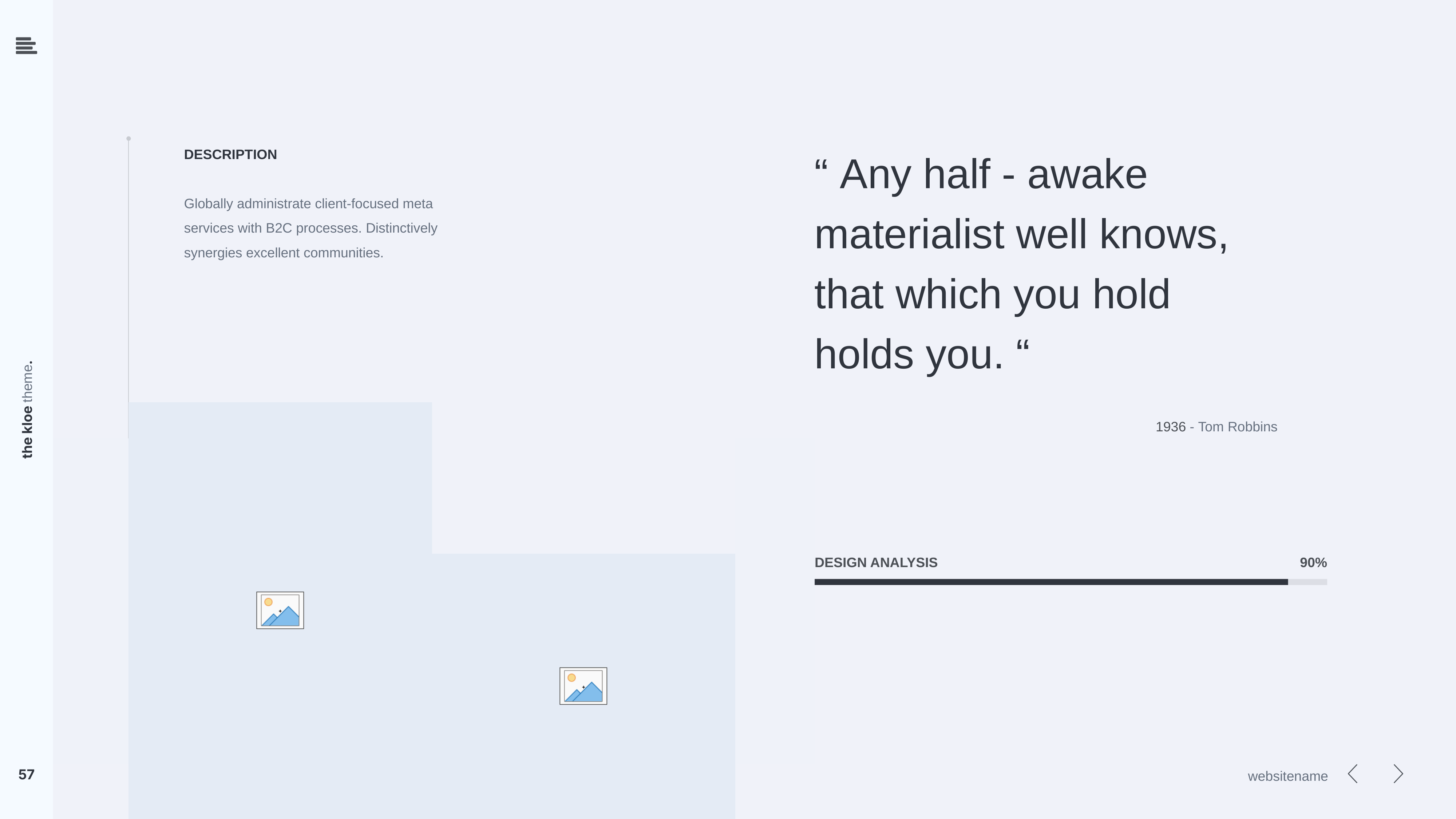

“ Any half - awake
materialist well knows,
that which you hold
holds you. “
DESCRIPTION

Globally administrate client-focused meta services with B2C processes. Distinctively synergies excellent communities.

the kloe theme.

1936 - Tom Robbins

DESIGN ANALYSIS
90%

57